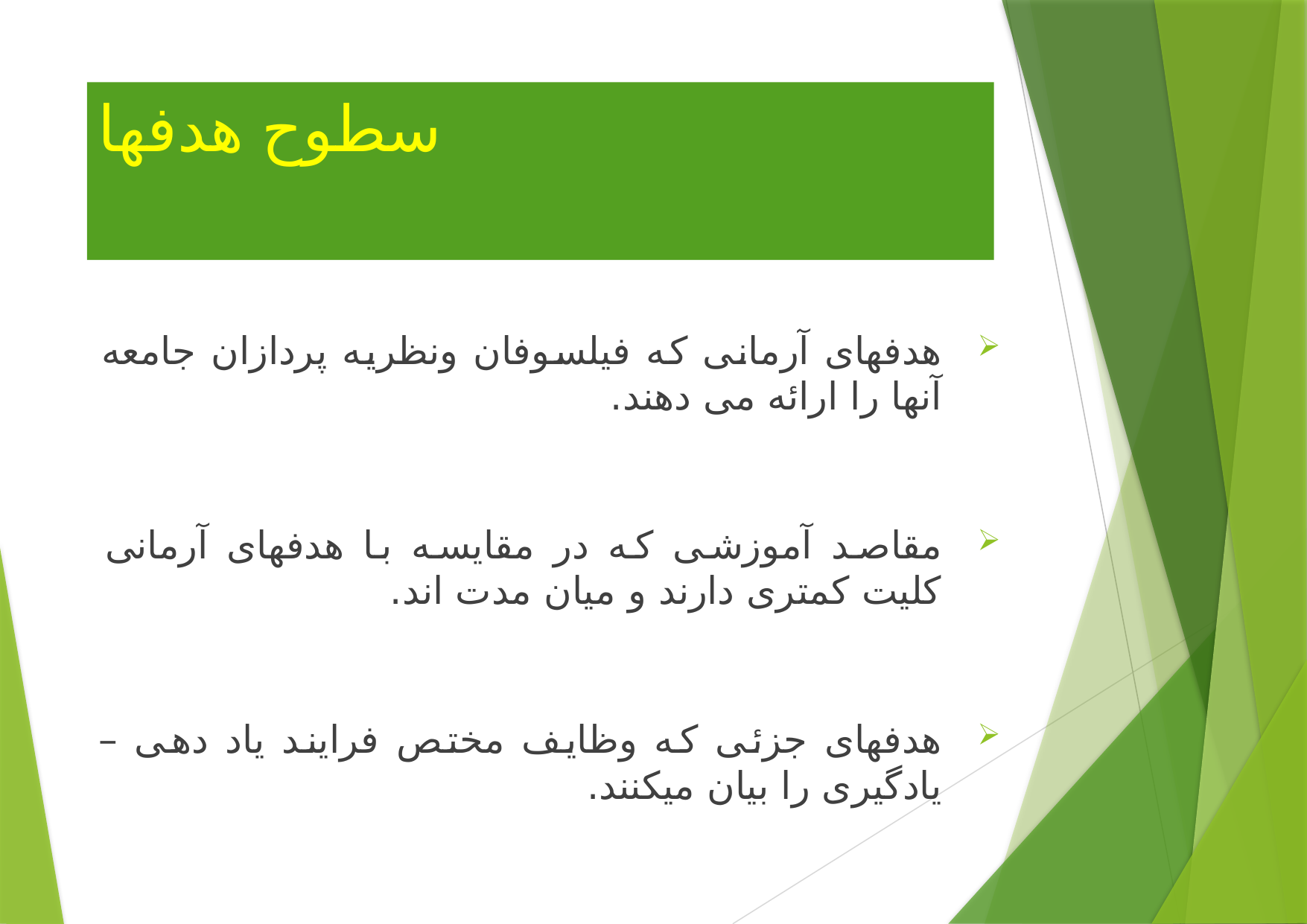

# سطوح هدفها

هدفهای آرمانی که فیلسوفان ونظریه پردازان جامعه آنها را ارائه می دهند.

مقاصد آموزشی که در مقایسه با هدفهای آرمانی کلیت کمتری دارند و میان مدت اند.

هدفهای جزئی که وظایف مختص فرایند یاد دهی –یادگیری را بیان میکنند.